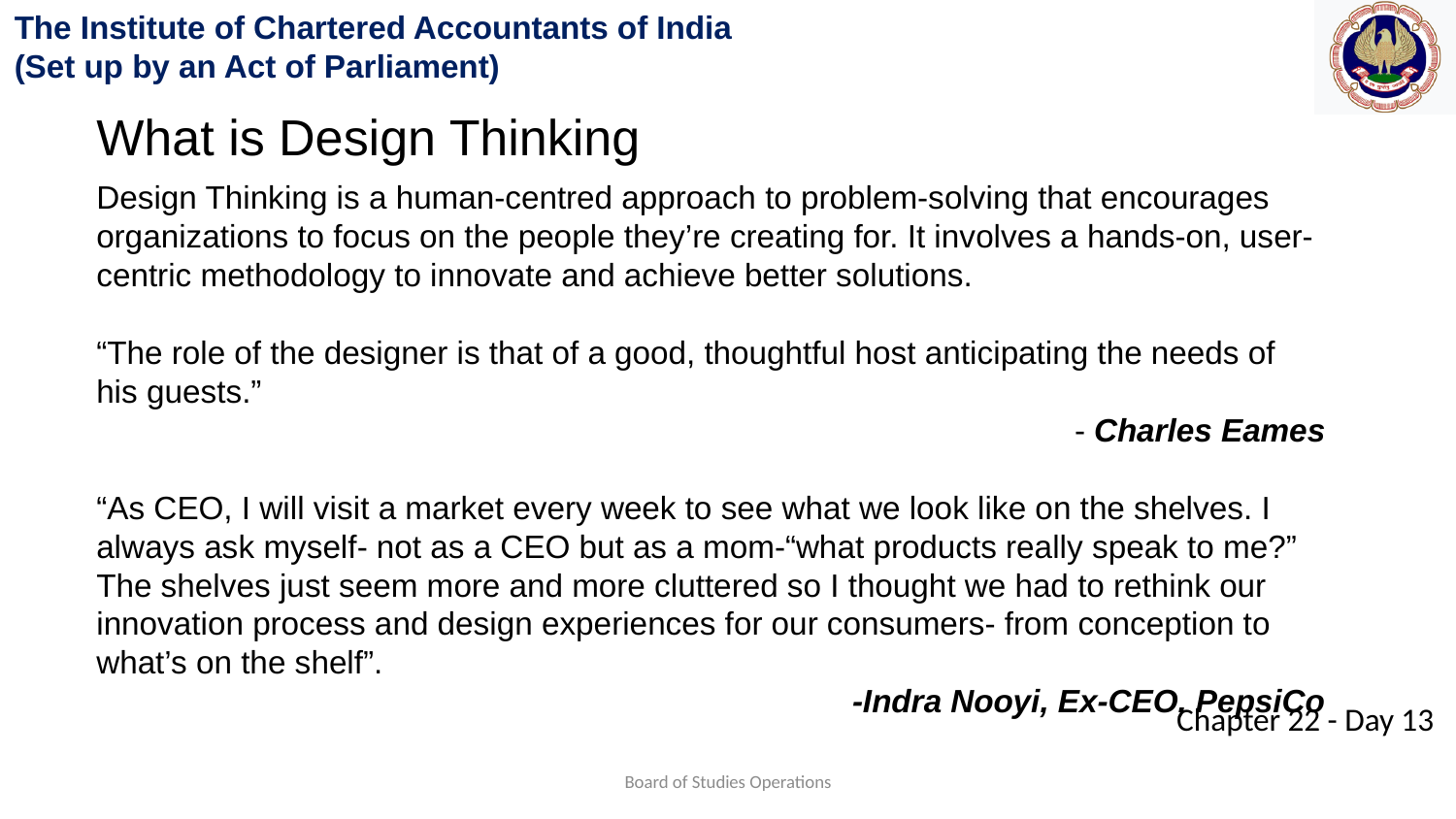

What is Design Thinking

Design Thinking is a human-centred approach to problem-solving that encourages organizations to focus on the people they’re creating for. It involves a hands-on, user-centric methodology to innovate and achieve better solutions.

“The role of the designer is that of a good, thoughtful host anticipating the needs of his guests.”
- Charles Eames

“As CEO, I will visit a market every week to see what we look like on the shelves. I always ask myself- not as a CEO but as a mom-“what products really speak to me?” The shelves just seem more and more cluttered so I thought we had to rethink our innovation process and design experiences for our consumers- from conception to what’s on the shelf”.
-Indra Nooyi, Ex-CEO, PepsiCo

Board of Studies Operations